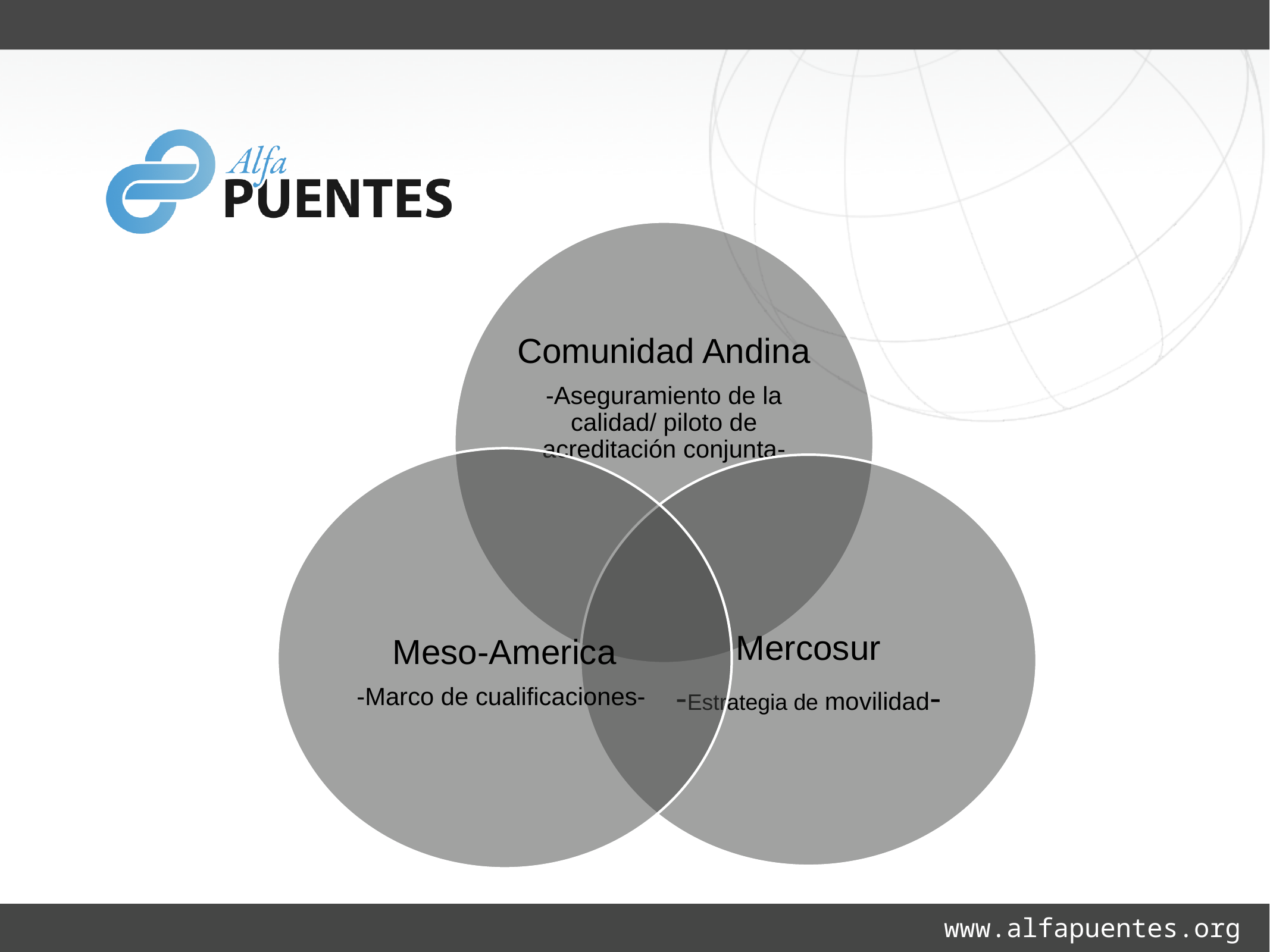

Comunidad Andina
-Aseguramiento de la calidad/ piloto de acreditación conjunta-
Mercosur
-Estrategia de movilidad-
Meso-America
-Marco de cualificaciones-